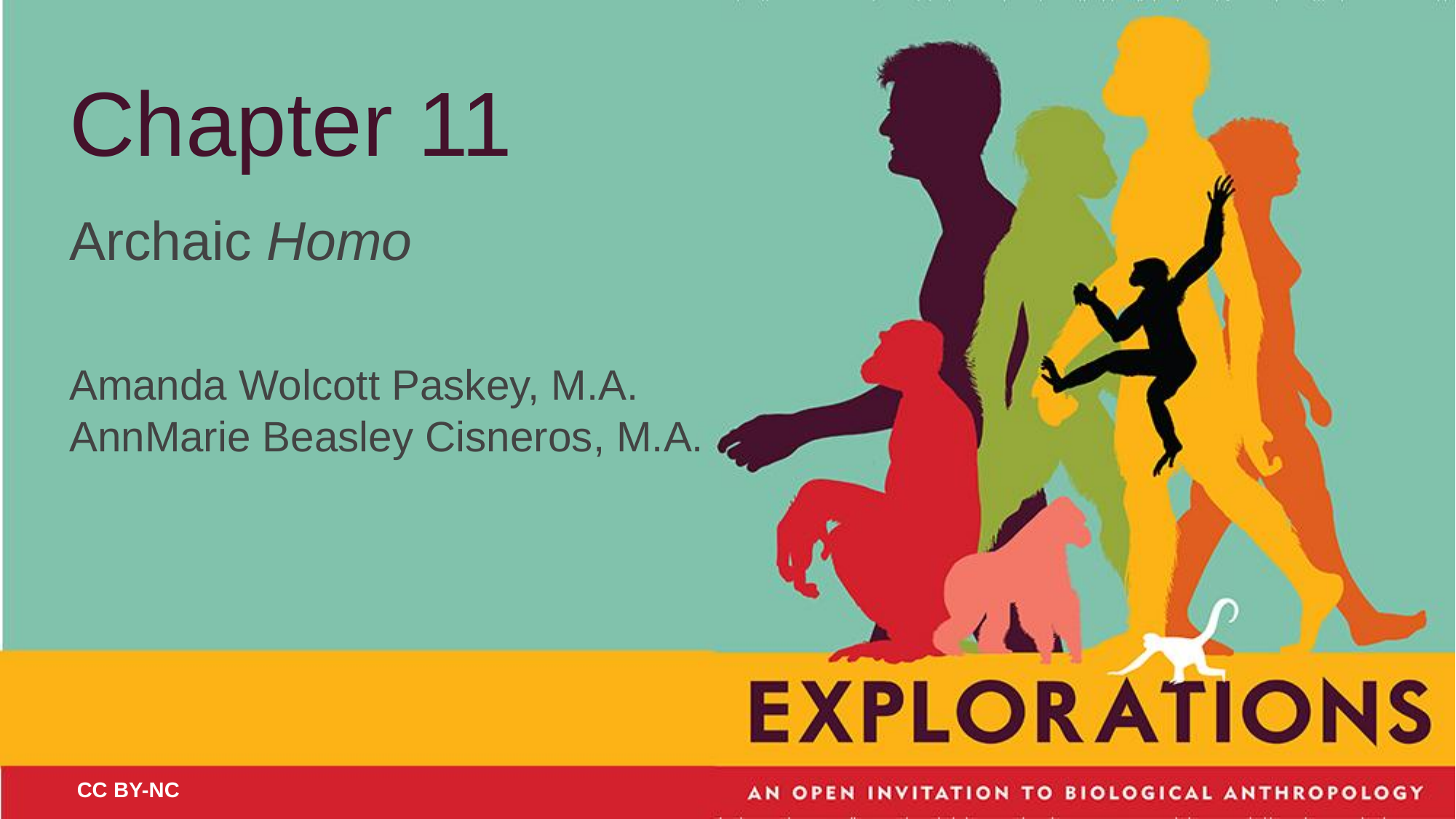

Chapter 11
Archaic Homo
Amanda Wolcott Paskey, M.A.
AnnMarie Beasley Cisneros, M.A.
CC BY-NC